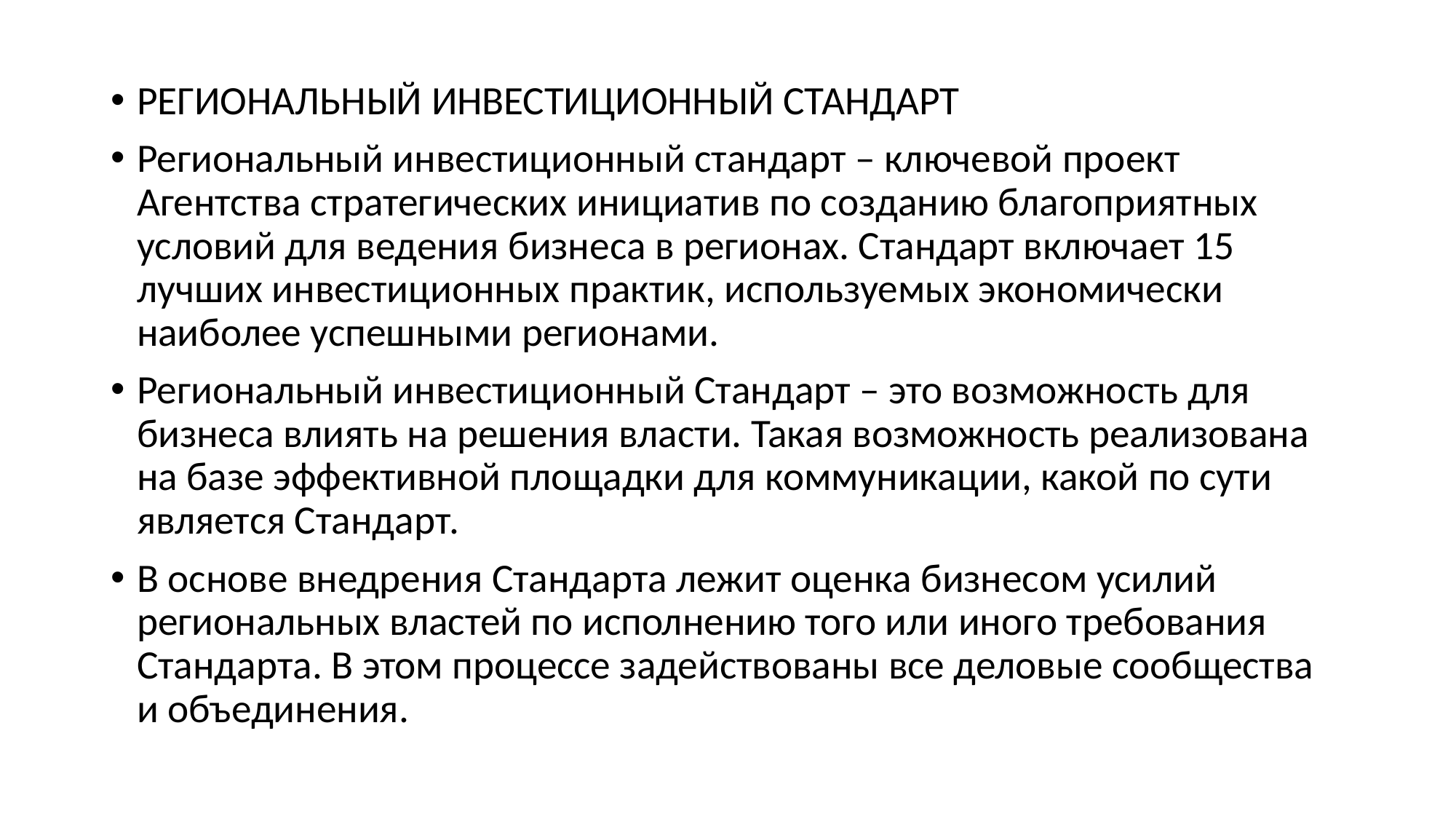

РЕГИОНАЛЬНЫЙ ИНВЕСТИЦИОННЫЙ СТАНДАРТ
Региональный инвестиционный стандарт – ключевой проект Агентства стратегических инициатив по созданию благоприятных условий для ведения бизнеса в регионах. Стандарт включает 15 лучших инвестиционных практик, используемых экономически наиболее успешными регионами.
Региональный инвестиционный Стандарт – это возможность для бизнеса влиять на решения власти. Такая возможность реализована на базе эффективной площадки для коммуникации, какой по сути является Стандарт.
В основе внедрения Стандарта лежит оценка бизнесом усилий региональных властей по исполнению того или иного требования Стандарта. В этом процессе задействованы все деловые сообщества и объединения.